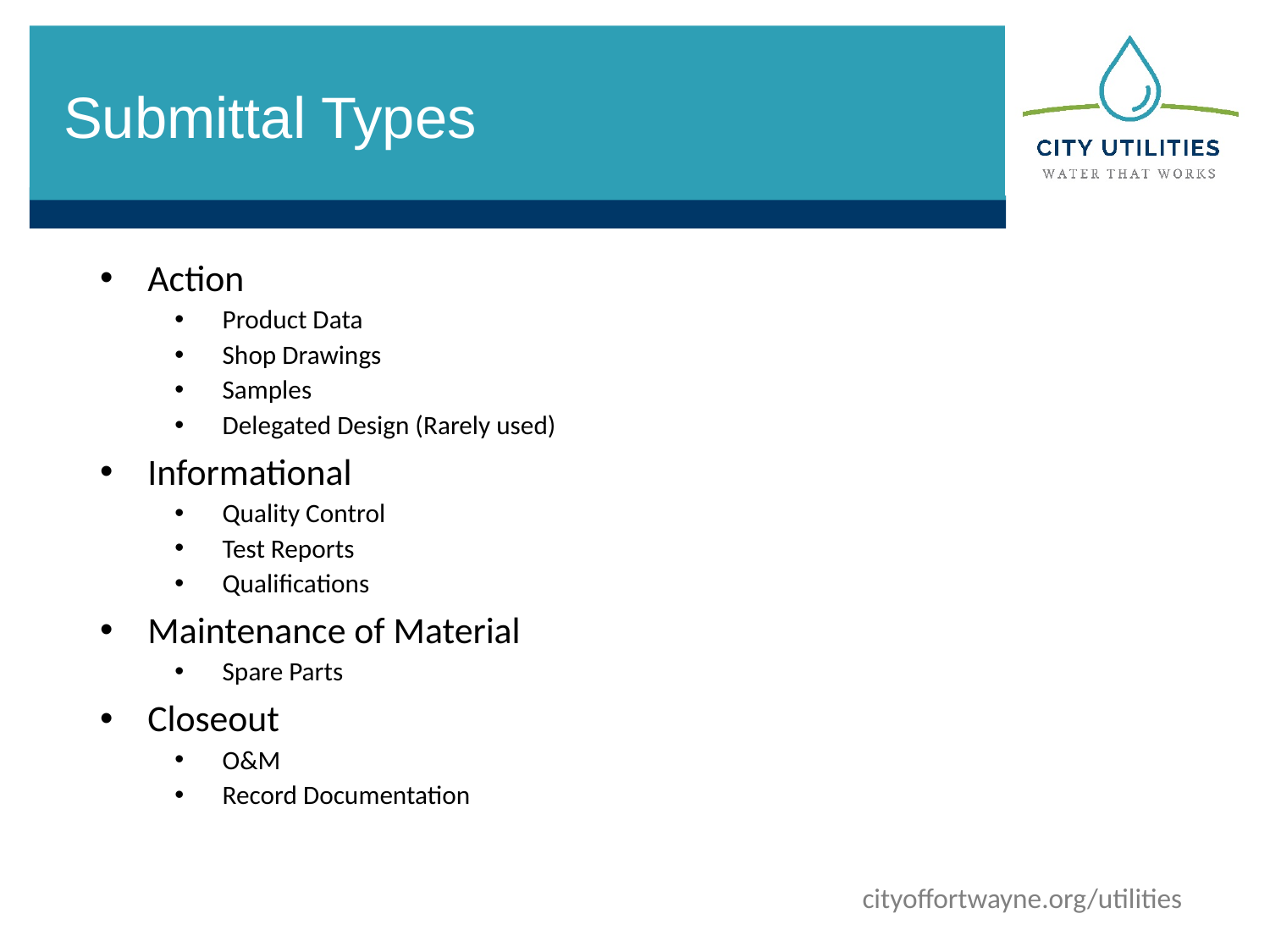

# Submittal Types
Action
Product Data
Shop Drawings
Samples
Delegated Design (Rarely used)
Informational
Quality Control
Test Reports
Qualifications
Maintenance of Material
Spare Parts
Closeout
O&M
Record Documentation